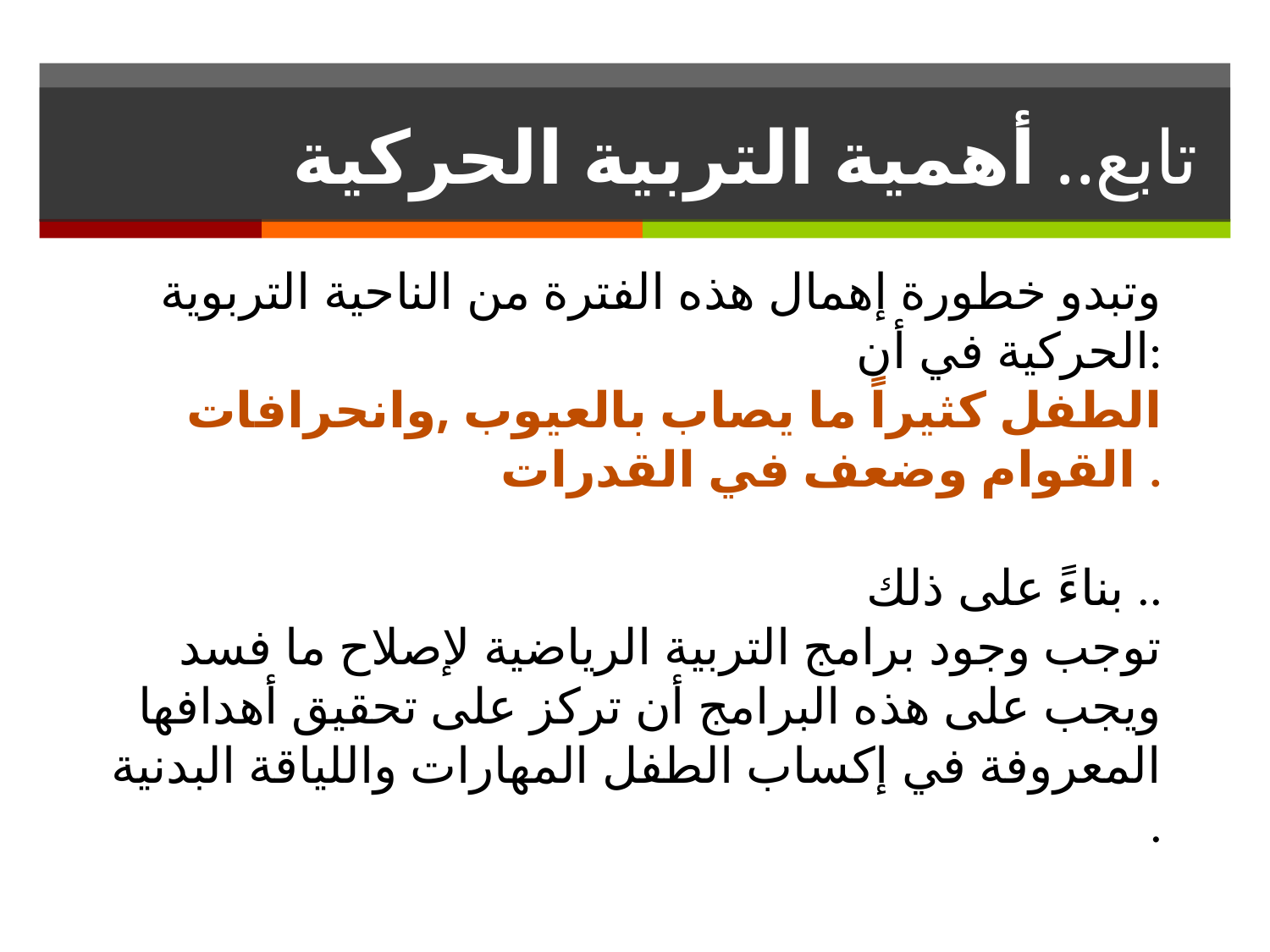

# تابع.. أهمية التربية الحركية
وتبدو خطورة إهمال هذه الفترة من الناحية التربوية الحركية في أن:
الطفل كثيراً ما يصاب بالعيوب ,وانحرافات  القوام وضعف في القدرات .

بناءً على ذلك ..
توجب وجود برامج التربية الرياضية لإصلاح ما فسد ويجب على هذه البرامج أن تركز على تحقيق أهدافها المعروفة في إكساب الطفل المهارات واللياقة البدنية .